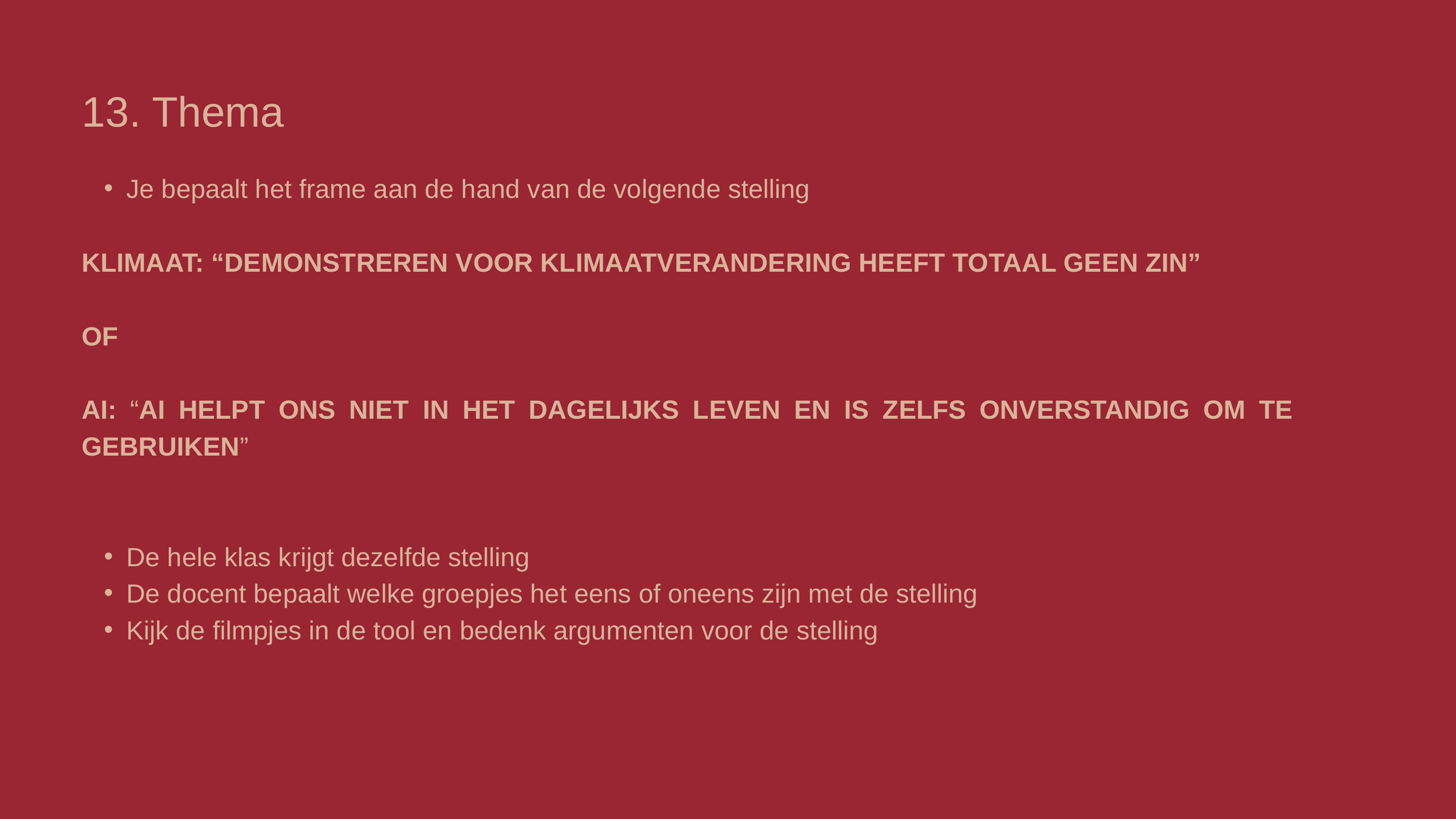

13. Thema
Je bepaalt het frame aan de hand van de volgende stelling

KLIMAAT: “DEMONSTREREN VOOR KLIMAATVERANDERING HEEFT TOTAAL GEEN ZIN”

OF

AI: “AI HELPT ONS NIET IN HET DAGELIJKS LEVEN EN IS ZELFS ONVERSTANDIG OM TE GEBRUIKEN”

De hele klas krijgt dezelfde stelling
De docent bepaalt welke groepjes het eens of oneens zijn met de stelling
Kijk de filmpjes in de tool en bedenk argumenten voor de stelling